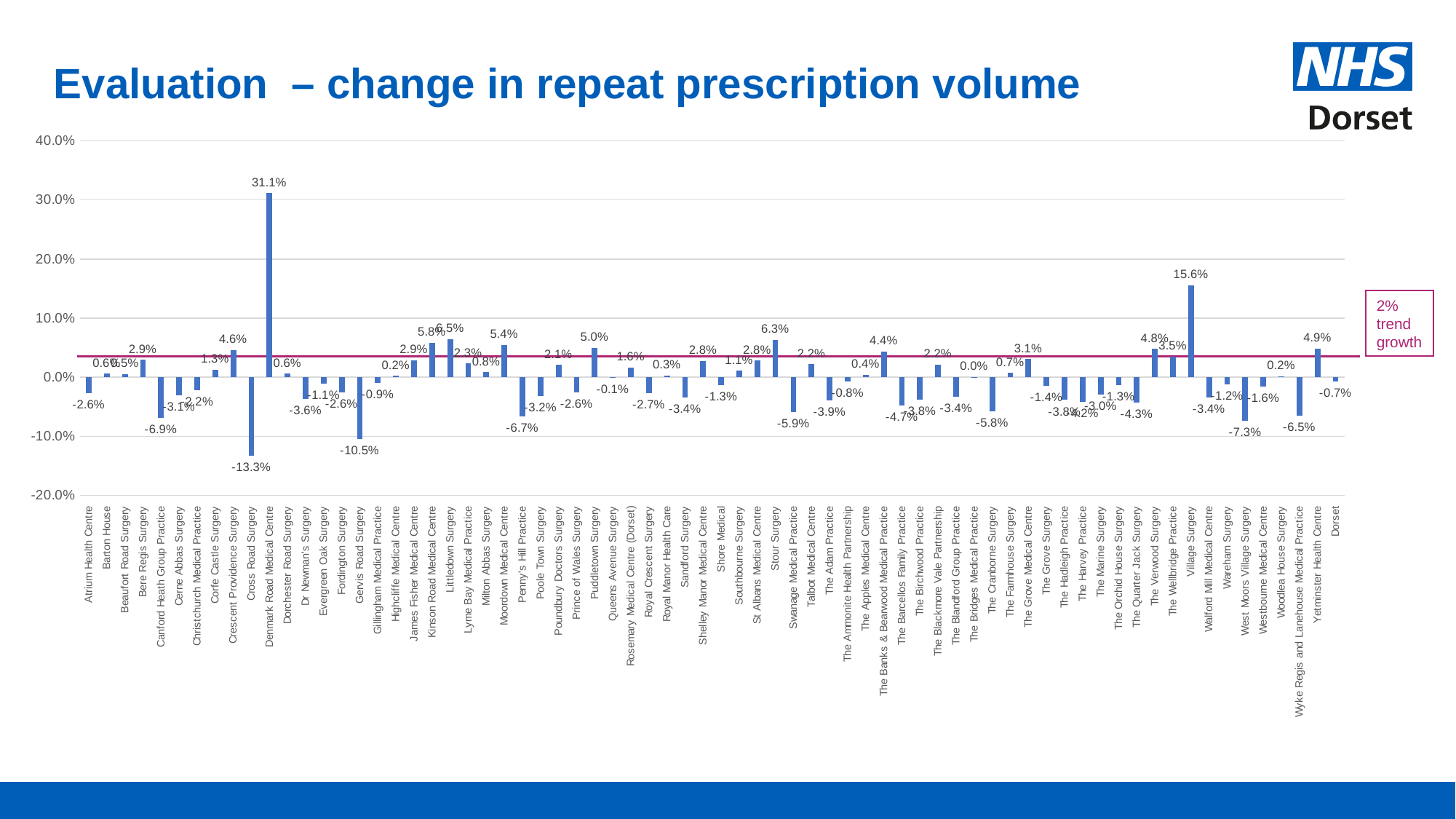

# Evaluation  – change in repeat prescription volume

### Chart

| Category | change |
|---|---|
| Atrium Health Centre | -0.026391420159820544 |
| Barton House | 0.0059638322431705415 |
| Beaufort Road Surgery | 0.005437813720022389 |
| Bere Regis Surgery | 0.02936411502632641 |
| Canford Heath Group Practice | -0.0685571196534922 |
| Cerne Abbas Surgery | -0.030918295139077845 |
| Christchurch Medical Practice | -0.021987770490764502 |
| Corfe Castle Surgery | 0.013105735781894667 |
| Crescent Providence Surgery | 0.046094360934920475 |
| Cross Road Surgery | -0.13261056863871334 |
| Denmark Road Medical Centre | 0.3111942625506705 |
| Dorchester Road Surgery | 0.005750239593316442 |
| Dr Newman's Surgery | -0.03625116881248647 |
| Evergreen Oak Surgery | -0.010628150974247186 |
| Fordington Surgery | -0.025844571737855704 |
| Gervis Road Surgery | -0.10491302419553539 |
| Gillingham Medical Practice | -0.009392709375061314 |
| Highcliffe Medical Centre | 0.0020157646699010545 |
| James Fisher Medical Centre | 0.028647169488626556 |
| Kinson Road Medical Centre | 0.05827937095282154 |
| Littledown Surgery | 0.06478568619740455 |
| Lyme Bay Medical Practice | 0.02328880482326512 |
| Milton Abbas Surgery | 0.008486251170992443 |
| Moordown Medical Centre | 0.05431234047604905 |
| Penny's Hill Practice | -0.06683878370625362 |
| Poole Town Surgery | -0.0320152217074785 |
| Poundbury Doctors Surgery | 0.02073420757417499 |
| Prince of Wales Surgery | -0.02571011281224822 |
| Puddletown Surgery | 0.049947391223618354 |
| Queens Avenue Surgery | -0.0010524733122838636 |
| Rosemary Medical Centre (Dorset) | 0.016430099163912137 |
| Royal Crescent Surgery | -0.0271902093537576 |
| Royal Manor Health Care | 0.0030503412969282717 |
| Sandford Surgery | -0.034269395525939994 |
| Shelley Manor Medical Centre | 0.027542625491832506 |
| Shore Medical | -0.013473129716861654 |
| Southbourne Surgery | 0.011388981160727063 |
| St Albans Medical Centre | 0.027903658945954923 |
| Stour Surgery | 0.06338279992848195 |
| Swanage Medical Practice | -0.05891372770559278 |
| Talbot Medical Centre | 0.02176500205977927 |
| The Adam Practice | -0.03881165563408551 |
| The Ammonite Health Partnership | -0.007571216057194907 |
| The Apples Medical Centre | 0.003986454627287861 |
| The Banks & Bearwood Medical Practice | 0.043733951793257786 |
| The Barcellos Family Practice | -0.04726851851851854 |
| The Birchwood Practice | -0.037948907811921506 |
| The Blackmore Vale Partnership | 0.021585993820803395 |
| The Blandford Group Practice | -0.033535485985903946 |
| The Bridges Medical Practice | 0.0003103891688960303 |
| The Cranborne Surgery | -0.05751523508740719 |
| The Farmhouse Surgery | 0.0071216617210683175 |
| The Grove Medical Centre | 0.030887949704577533 |
| The Grove Surgery | -0.014451018377925506 |
| The Hadleigh Practice | -0.03845591460739872 |
| The Harvey Practice | -0.04213108137477106 |
| The Marine Surgery | -0.029995013616662236 |
| The Orchid House Surgery | -0.013026795214909903 |
| The Quarter Jack Surgery | -0.042867611138251105 |
| The Verwood Surgery | 0.047776219159996636 |
| The Wellbridge Practice | 0.03527402965184079 |
| Village Surgery | 0.1558915191300312 |
| Walford Mill Medical Centre | -0.03402938901778807 |
| Wareham Surgery | -0.011935681559517852 |
| West Moors Village Surgery | -0.07344468852323127 |
| Westbourne Medical Centre | -0.01630231882855604 |
| Woodlea House Surgery | 0.0019578229009342696 |
| Wyke Regis and Lanehouse Medical Practice | -0.06491729383829037 |
| Yetminster Health Centre | 0.048768874982995536 |
| Dorset | -0.006607716768552874 |
2% trend growth